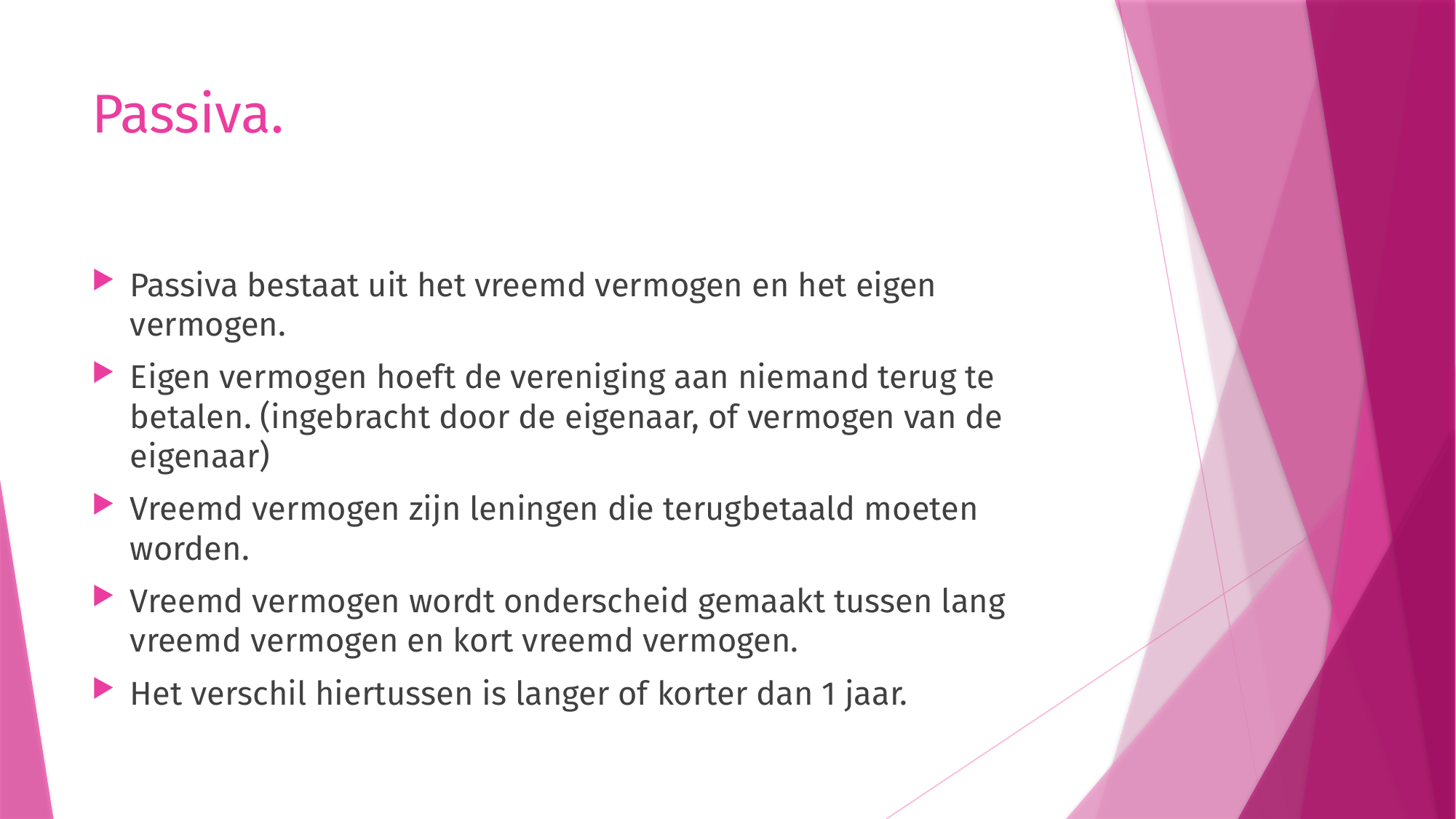

# Passiva.
Passiva bestaat uit het vreemd vermogen en het eigen vermogen.
Eigen vermogen hoeft de vereniging aan niemand terug te betalen. (ingebracht door de eigenaar, of vermogen van de eigenaar)
Vreemd vermogen zijn leningen die terugbetaald moeten worden.
Vreemd vermogen wordt onderscheid gemaakt tussen lang vreemd vermogen en kort vreemd vermogen.
Het verschil hiertussen is langer of korter dan 1 jaar.